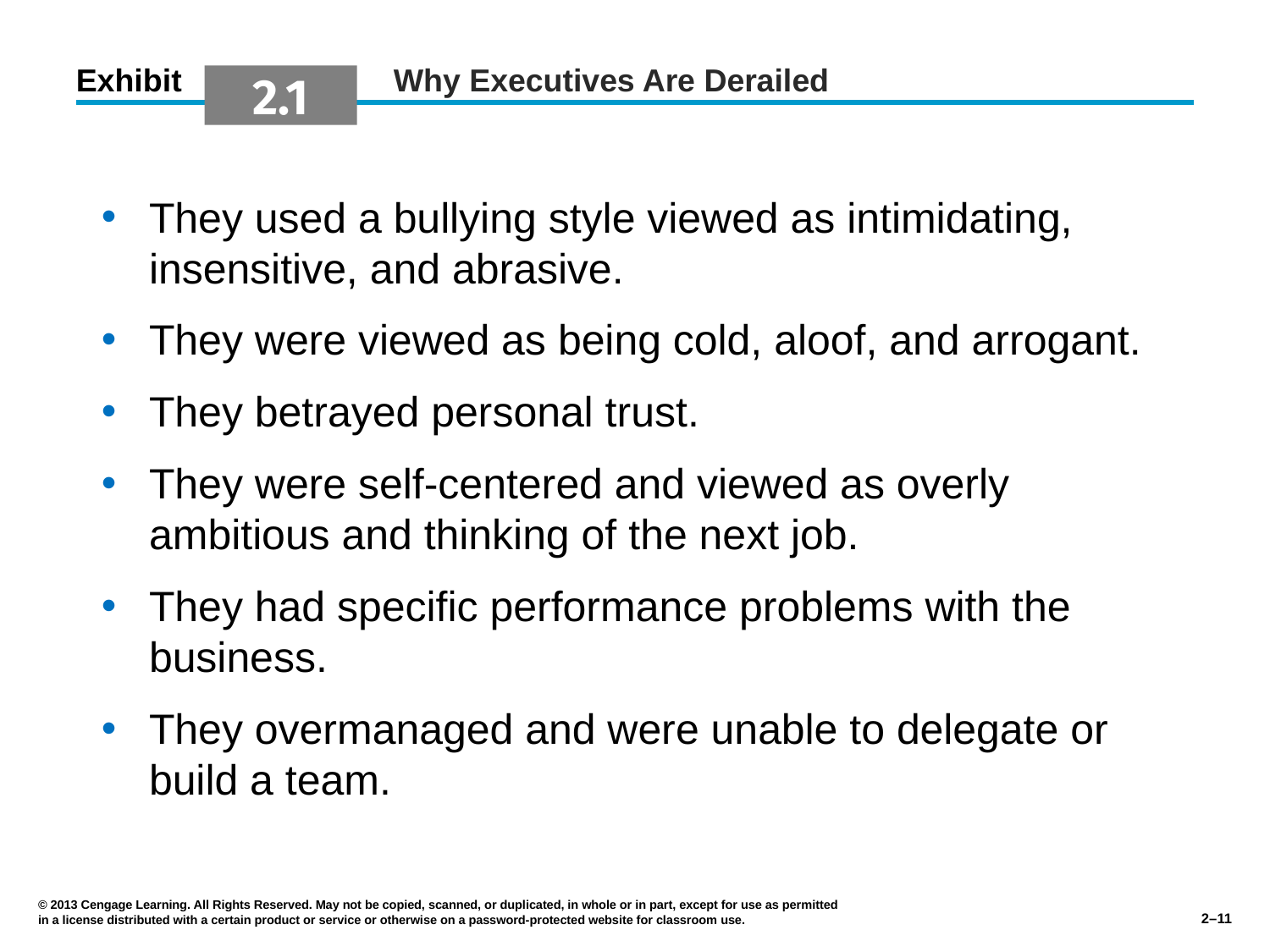

Exhibit
Why Executives Are Derailed
2.1
They used a bullying style viewed as intimidating, insensitive, and abrasive.
They were viewed as being cold, aloof, and arrogant.
They betrayed personal trust.
They were self-centered and viewed as overly ambitious and thinking of the next job.
They had specific performance problems with the business.
They overmanaged and were unable to delegate or build a team.
© 2013 Cengage Learning. All Rights Reserved. May not be copied, scanned, or duplicated, in whole or in part, except for use as permitted in a license distributed with a certain product or service or otherwise on a password-protected website for classroom use.
2–11